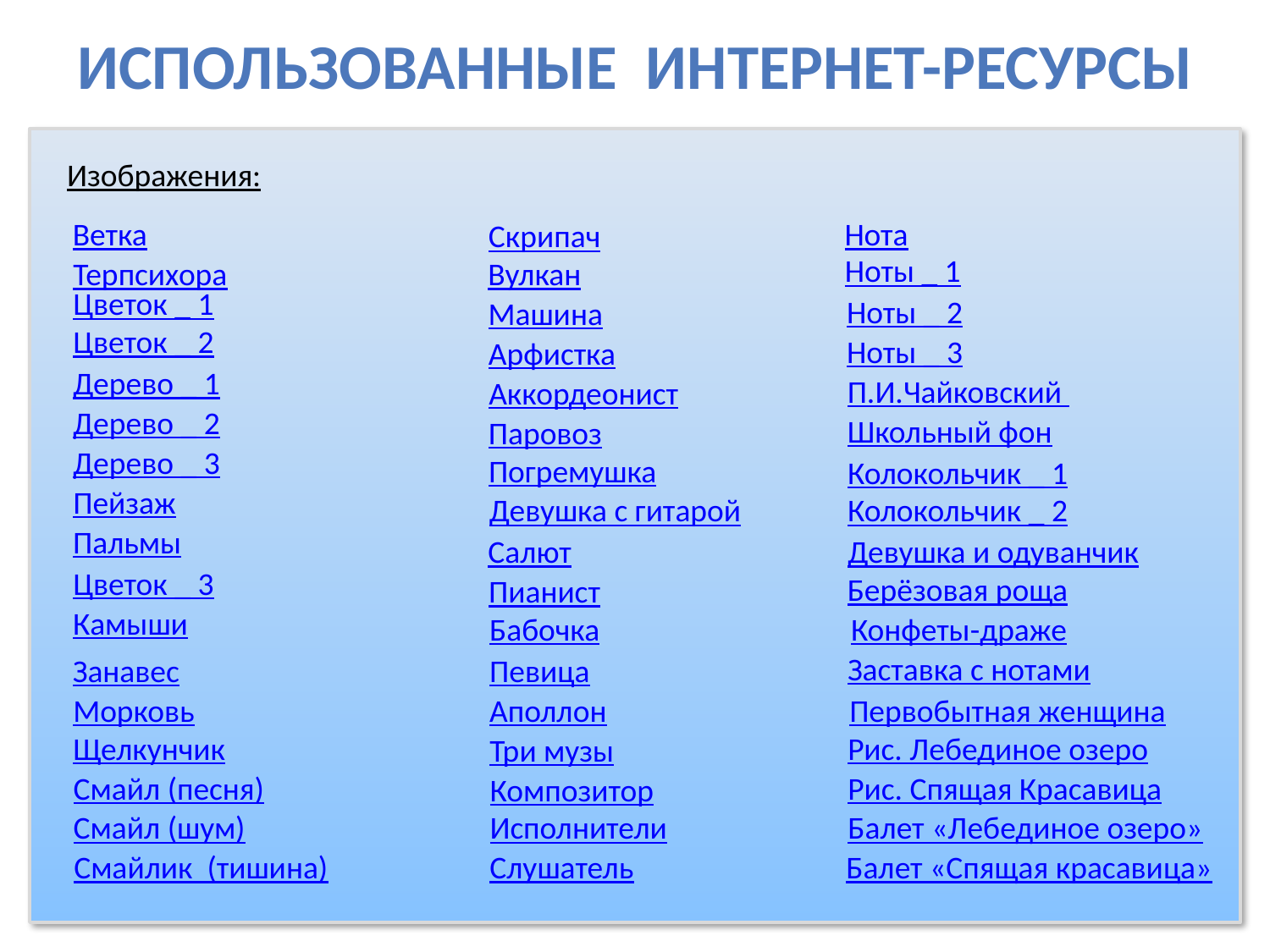

Использованные  интернет-ресурсы

Изображения:

Ветка
Нота
Скрипач
Ноты _ 1
Терпсихора
Вулкан
Цветок _ 1
Ноты _ 2
Машина
Цветок _ 2
Ноты _ 3
Арфистка
Дерево _ 1
П.И.Чайковский
Аккордеонист
Дерево _ 2
Школьный фон
Паровоз
Дерево _ 3
Погремушка
Колокольчик _ 1
Пейзаж
Девушка с гитарой
Колокольчик _ 2
Пальмы
Салют
Девушка и одуванчик
Цветок _ 3
Берёзовая роща
Пианист
Камыши
Бабочка
Конфеты-драже
Заставка с нотами
Занавес
Певица
Морковь
Аполлон
Первобытная женщина
Щелкунчик
Рис. Лебединое озеро
Три музы
Смайл (песня)
Рис. Спящая Красавица
Композитор
Смайл (шум)
Исполнители
Балет «Лебединое озеро»
Смайлик  (тишина)
Слушатель
Балет «Спящая красавица»